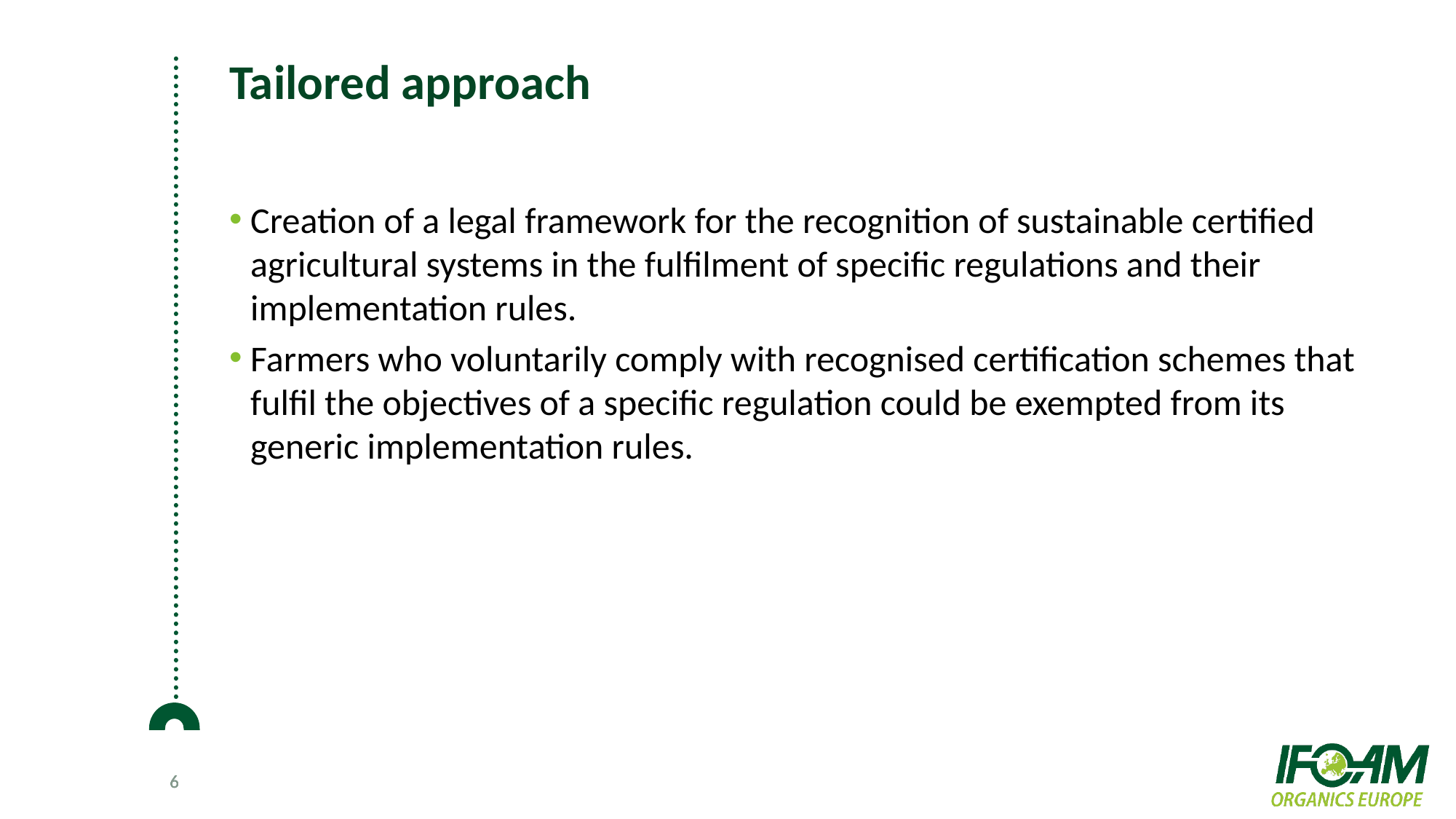

# Tailored approach
Creation of a legal framework for the recognition of sustainable certified agricultural systems in the fulfilment of specific regulations and their implementation rules.
Farmers who voluntarily comply with recognised certification schemes that fulfil the objectives of a specific regulation could be exempted from its generic implementation rules.

6